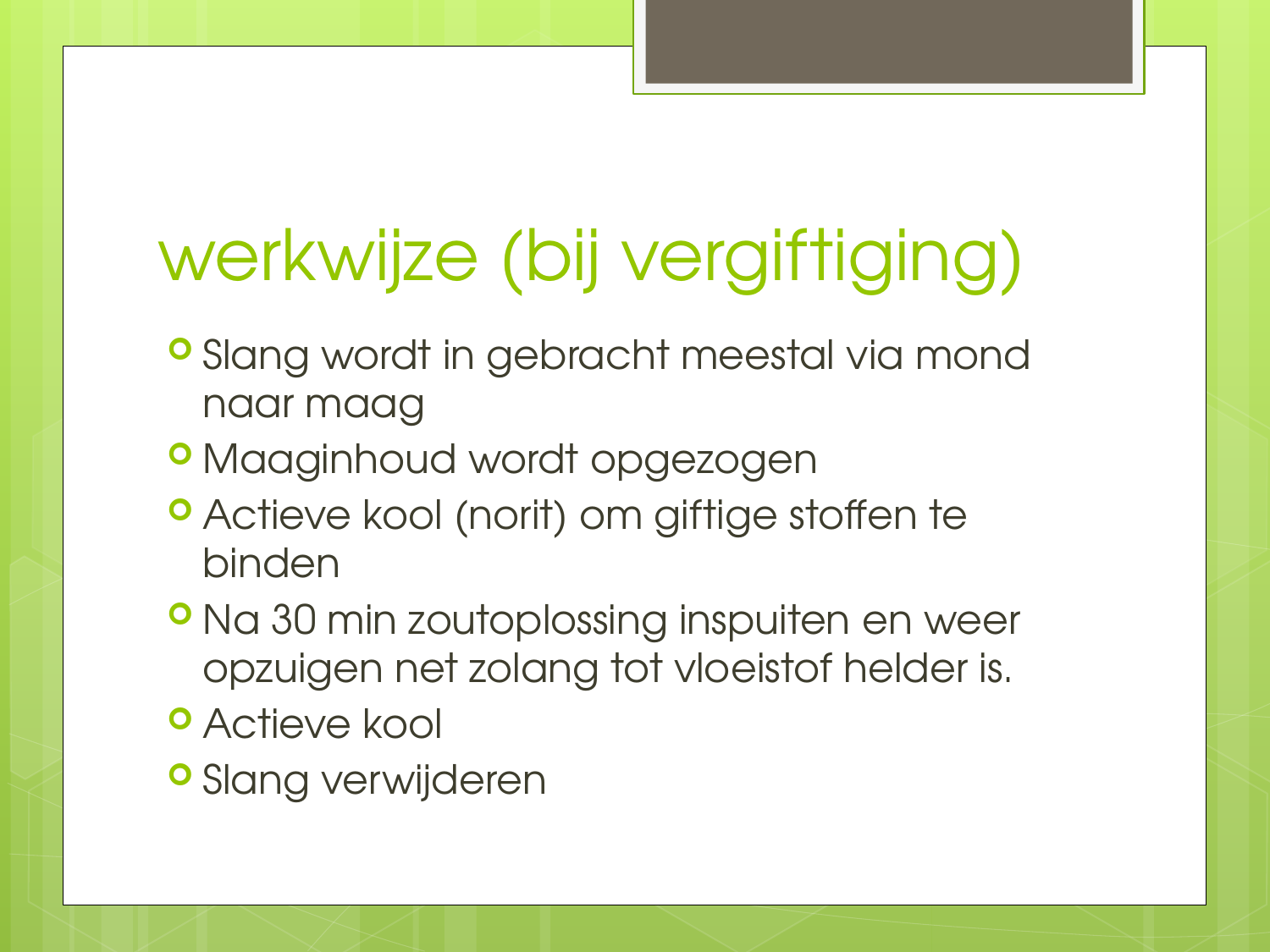

# werkwijze (bij vergiftiging)
Slang wordt in gebracht meestal via mond naar maag
Maaginhoud wordt opgezogen
Actieve kool (norit) om giftige stoffen te binden
Na 30 min zoutoplossing inspuiten en weer opzuigen net zolang tot vloeistof helder is.
Actieve kool
Slang verwijderen